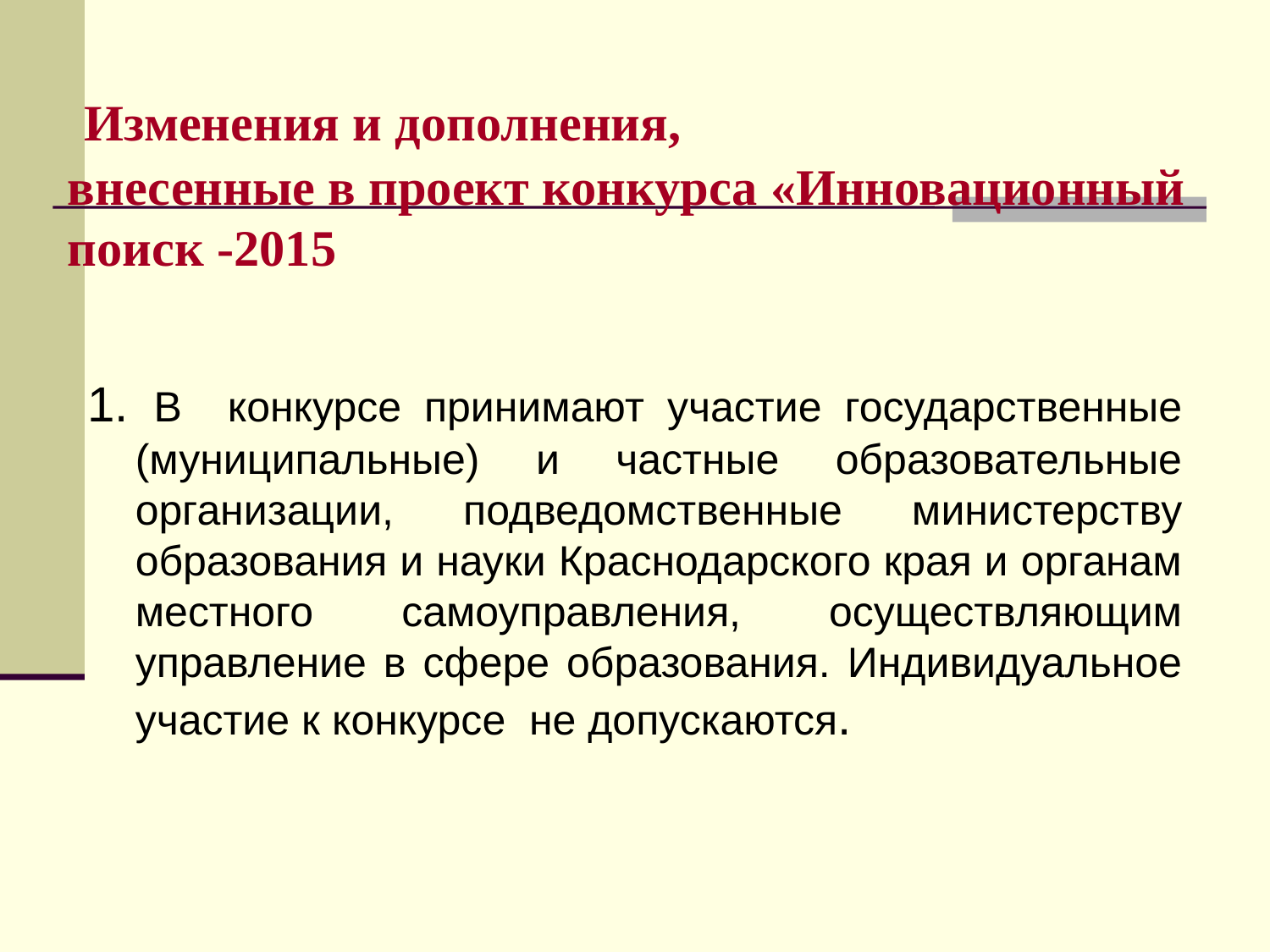

Изменения и дополнения,
внесенные в проект конкурса «Инновационный поиск -2015
1. В  конкурсе принимают участие государственные (муниципальные) и частные образовательные организации, подведомственные министерству образования и науки Краснодарского края и органам местного самоуправления, осуществляющим управление в сфере образования. Индивидуальное участие к конкурсе  не допускаются.